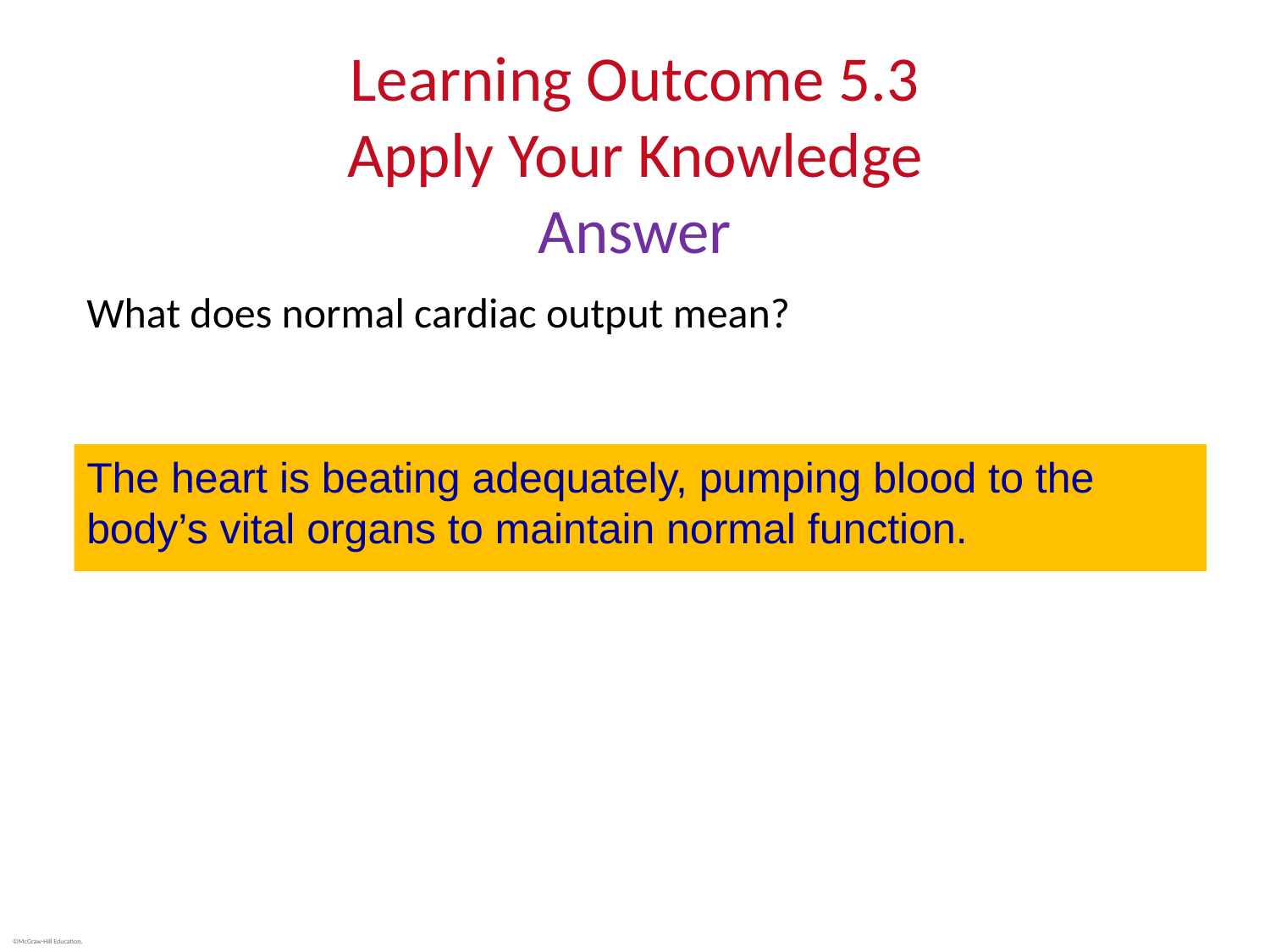

# Learning Outcome 5.3 Apply Your Knowledge Answer
What does normal cardiac output mean?
The heart is beating adequately, pumping blood to the body’s vital organs to maintain normal function.